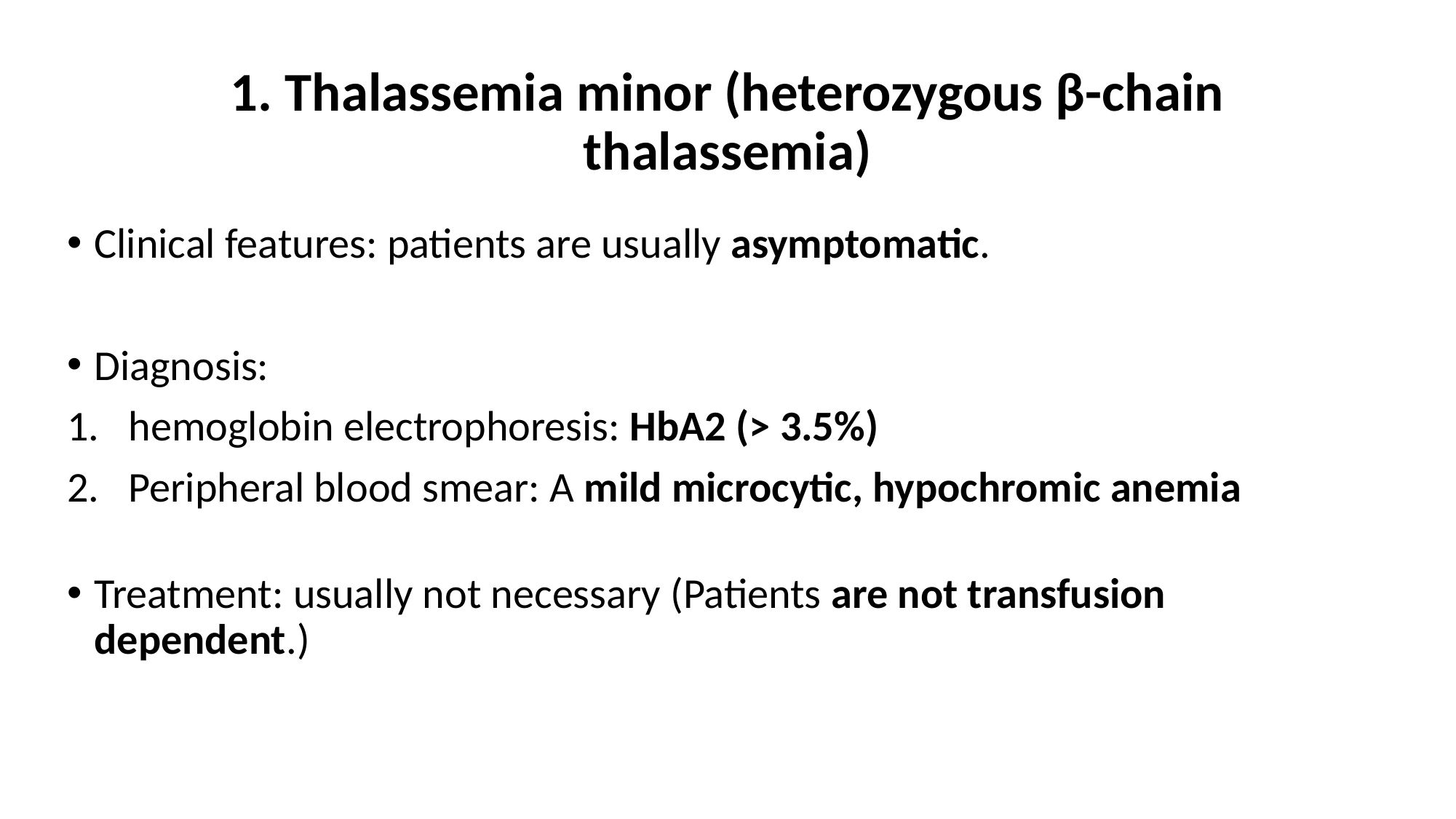

# 1. Thalassemia minor (heterozygous β-chain thalassemia)
Clinical features: patients are usually asymptomatic.

Diagnosis:
hemoglobin electrophoresis: HbA2 (> 3.5%)
Peripheral blood smear: A mild microcytic, hypochromic anemia
Treatment: usually not necessary (Patients are not transfusion dependent.)